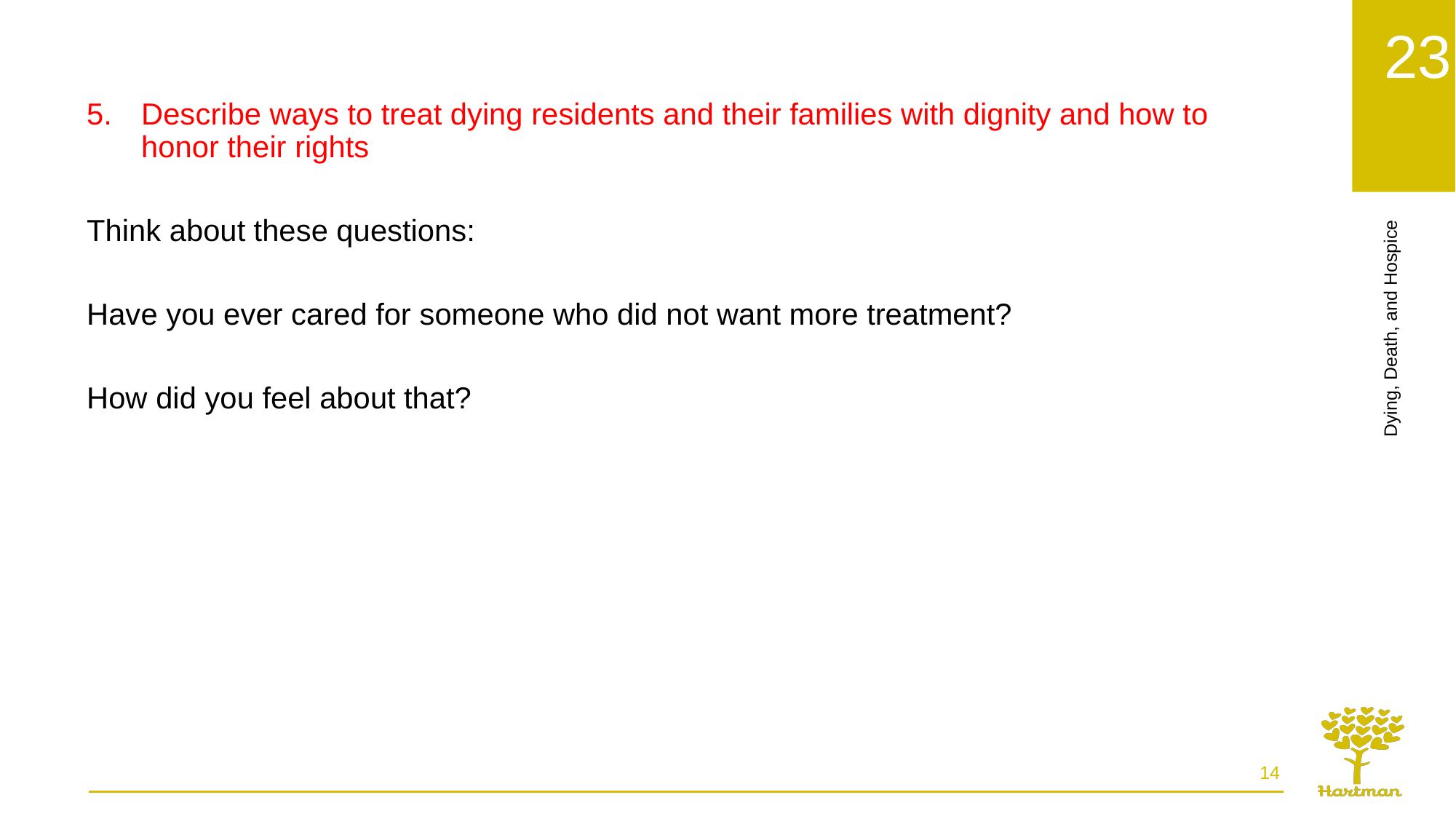

Describe ways to treat dying residents and their families with dignity and how to honor their rights

Think about these questions:

Have you ever cared for someone who did not want more treatment?

How did you feel about that?
14